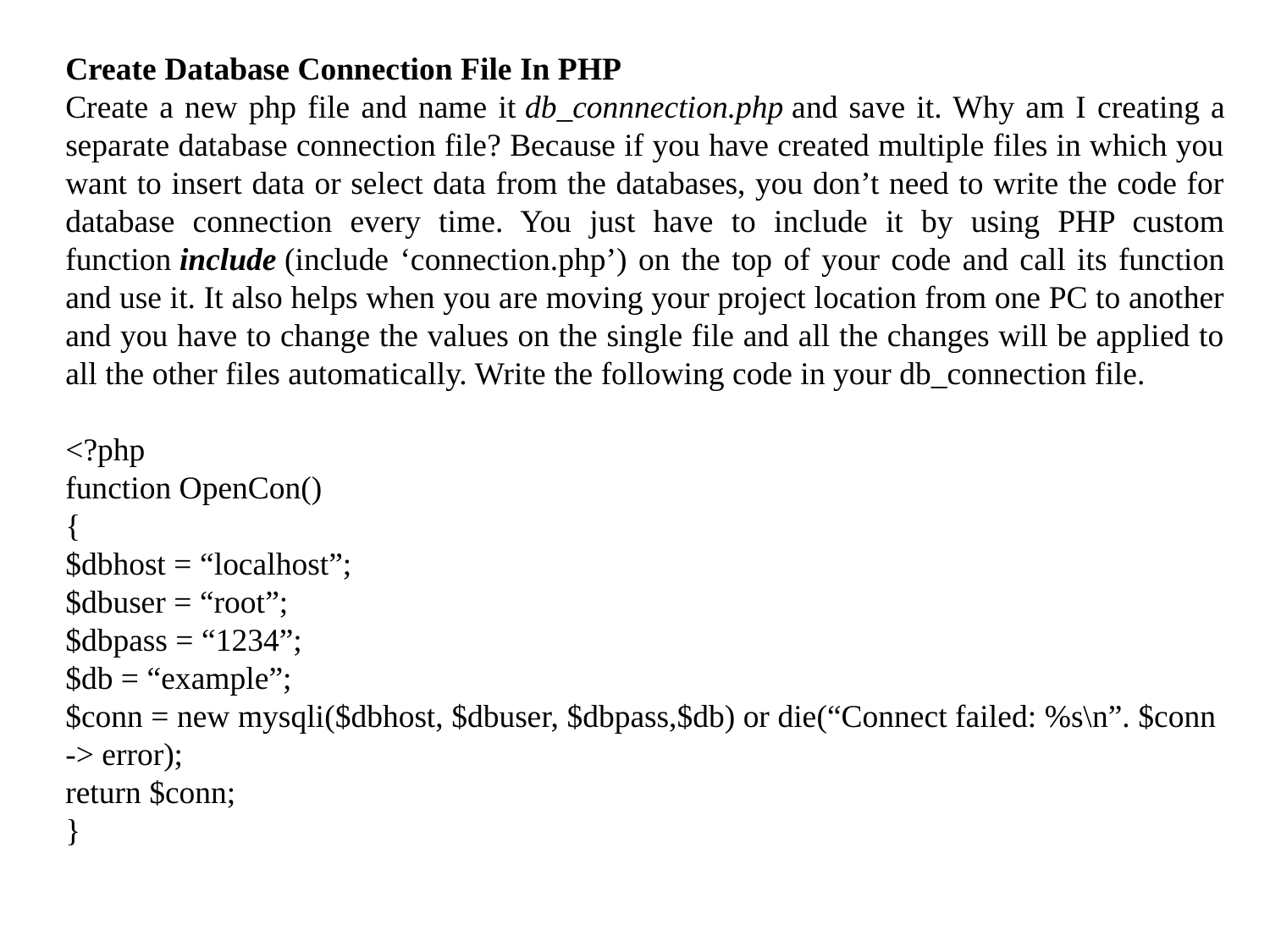

Create Database Connection File In PHP
Create a new php file and name it db_connnection.php and save it. Why am I creating a separate database connection file? Because if you have created multiple files in which you want to insert data or select data from the databases, you don’t need to write the code for database connection every time. You just have to include it by using PHP custom function include (include ‘connection.php’) on the top of your code and call its function and use it. It also helps when you are moving your project location from one PC to another and you have to change the values on the single file and all the changes will be applied to all the other files automatically. Write the following code in your db_connection file.

<?php
function OpenCon()
{
$dbhost = “localhost”;
$dbuser = “root”;
$dbpass = “1234”;
$db = “example”;
$conn = new mysqli($dbhost, $dbuser, $dbpass,$db) or die(“Connect failed: %s\n”. $conn -> error);
return $conn;
}